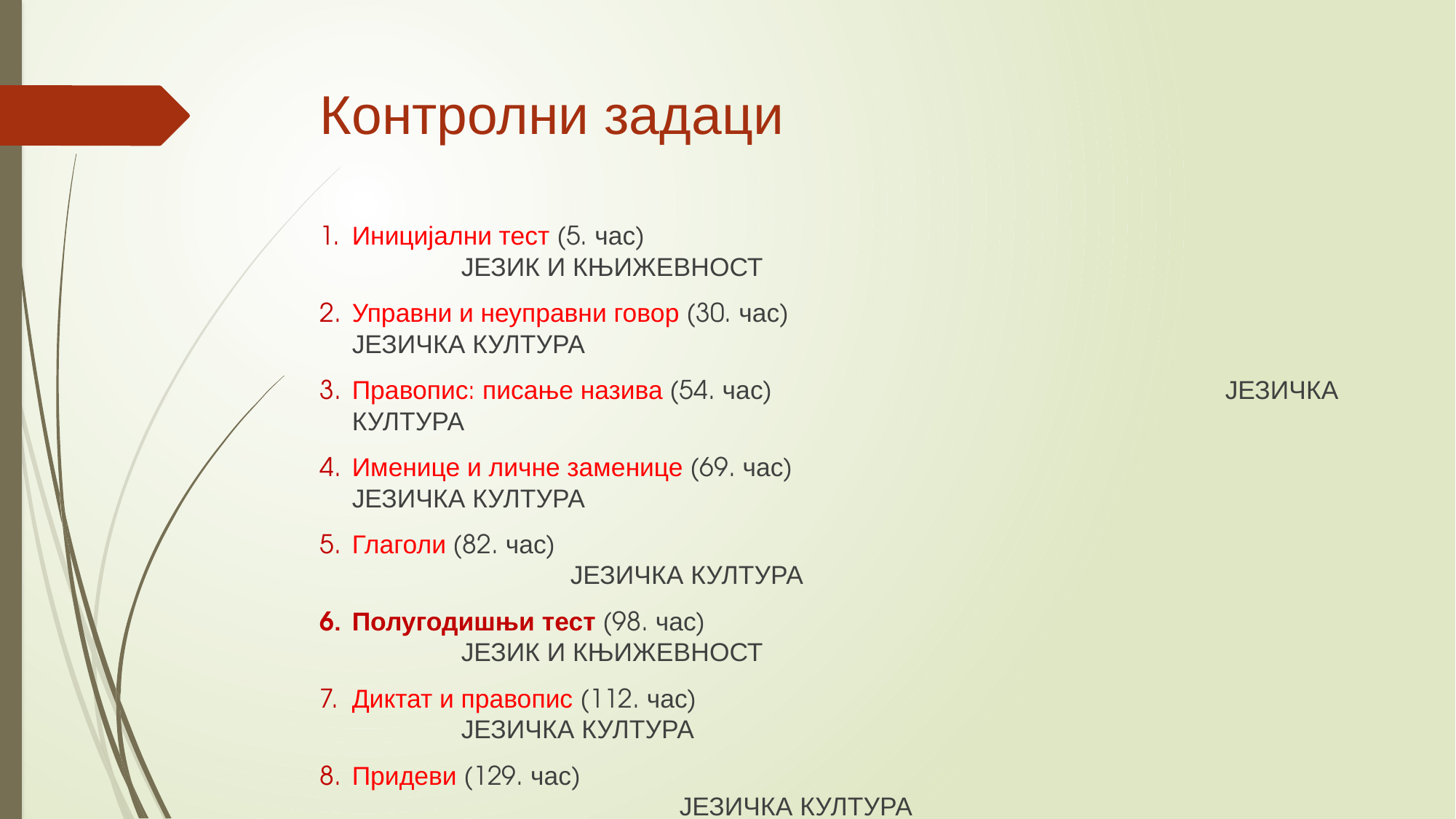

# Контролни задаци
Иницијални тест (5. час)			  					ЈЕЗИК И КЊИЖЕВНОСТ
Управни и неуправни говор (30. час)					ЈЕЗИЧКА КУЛТУРА
Правопис: писање назива (54. час)					ЈЕЗИЧКА КУЛТУРА
Именице и личне заменице (69. час)					ЈЕЗИЧКА КУЛТУРА
Глаголи (82. час)										ЈЕЗИЧКА КУЛТУРА
Полугодишњи тест (98. час)	 						ЈЕЗИК И КЊИЖЕВНОСТ
Диктат и правопис (112. час)							ЈЕЗИЧКА КУЛТУРА
Придеви (129. час)										ЈЕЗИЧКА КУЛТУРА
Врсте речи (147. час)									ЈЕЗИК
 Годишњи тест (178. час)	 							ЈЕЗИК И КЊИЖЕВНОСТ